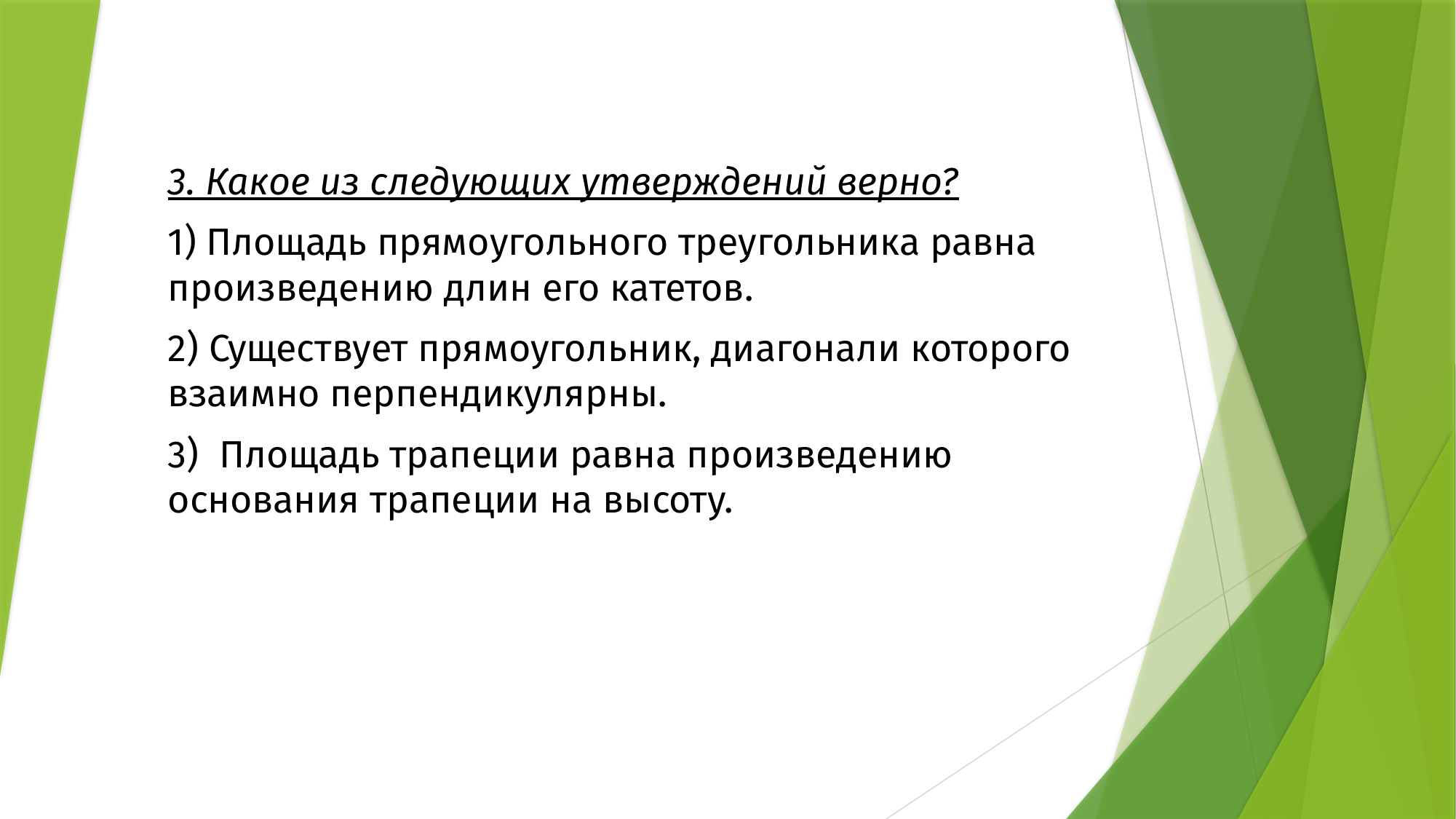

3. Какое из следующих утверждений верно?
1) Площадь прямоугольного треугольника равна произведению длин его катетов.
2) Существует прямоугольник, диагонали которого взаимно перпендикулярны.
3)  Площадь трапеции равна произведению основания трапеции на высоту.